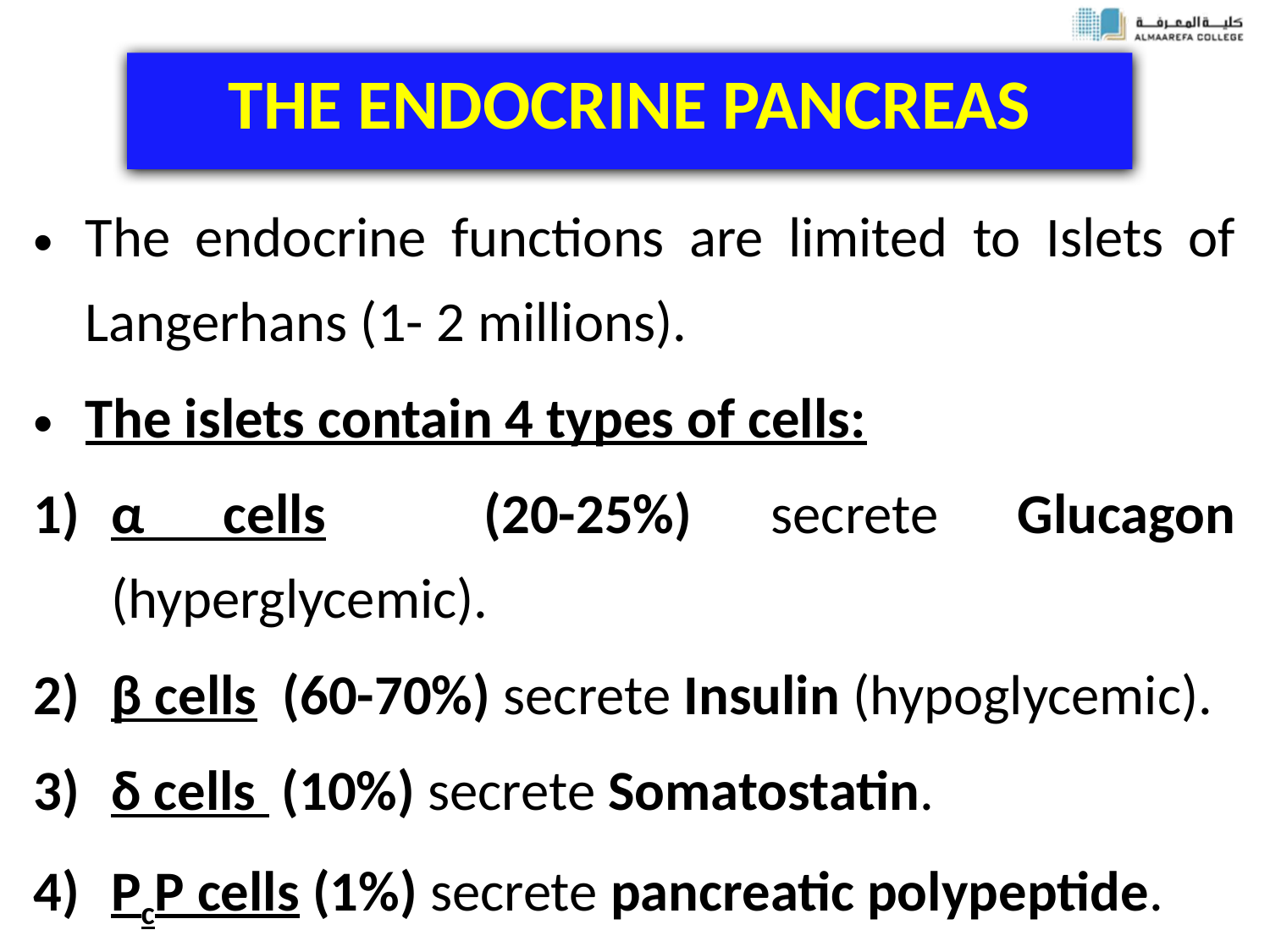

# THE ENDOCRINE PANCREAS
The endocrine functions are limited to Islets of Langerhans (1- 2 millions).
The islets contain 4 types of cells:
α cells  (20-25%) secrete Glucagon (hyperglycemic).
β cells  (60-70%) secrete Insulin (hypoglycemic).
δ cells  (10%) secrete Somatostatin.
PcP cells (1%) secrete pancreatic polypeptide.